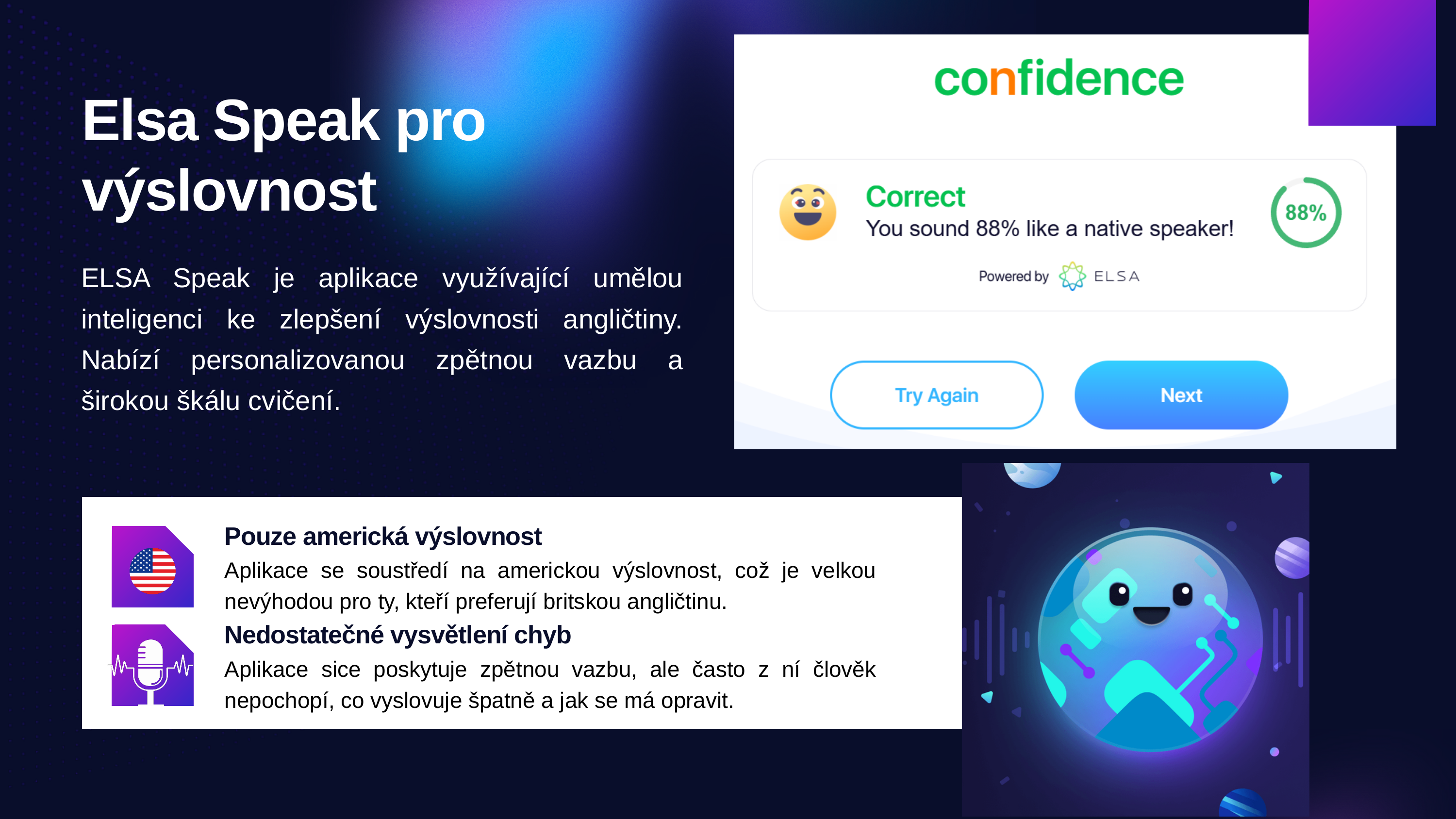

Elsa Speak pro výslovnost
ELSA Speak je aplikace využívající umělou inteligenci ke zlepšení výslovnosti angličtiny. Nabízí personalizovanou zpětnou vazbu a širokou škálu cvičení.

Pouze americká výslovnost

Aplikace se soustředí na americkou výslovnost, což je velkou nevýhodou pro ty, kteří preferují britskou angličtinu.

Nedostatečné vysvětlení chyb

Aplikace sice poskytuje zpětnou vazbu, ale často z ní člověk nepochopí, co vyslovuje špatně a jak se má opravit.